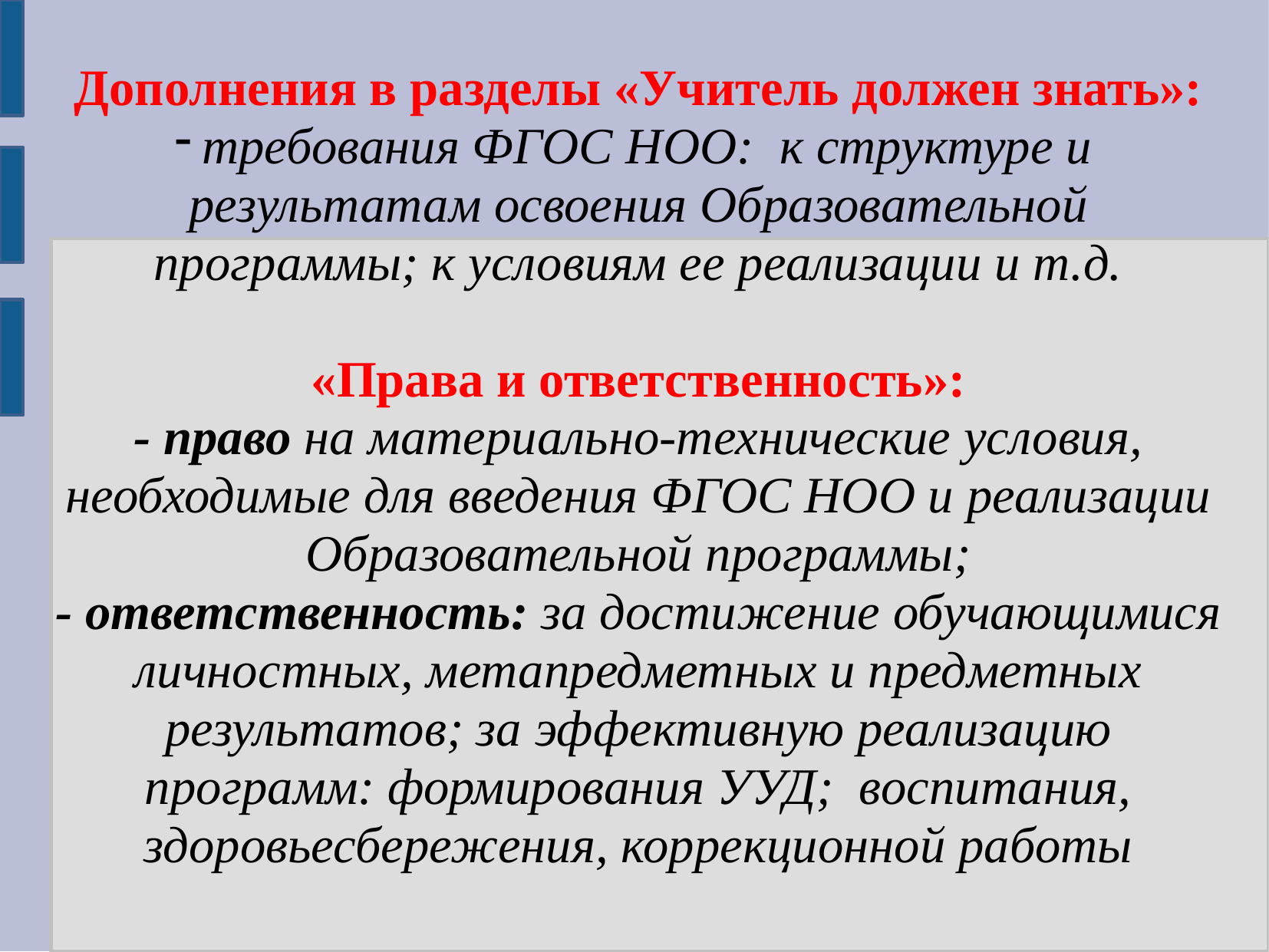

Дополнения в разделы «Учитель должен знать»:
требования ФГОС НОО:  к структуре и результатам освоения Образовательной программы; к условиям ее реализации и т.д.

«Права и ответственность»:
- право на материально-технические условия, необходимые для введения ФГОС НОО и реализации Образовательной программы;
- ответственность: за достижение обучающимися личностных, метапредметных и предметных результатов; за эффективную реализацию программ: формирования УУД;  воспитания, здоровьесбережения, коррекционной работы